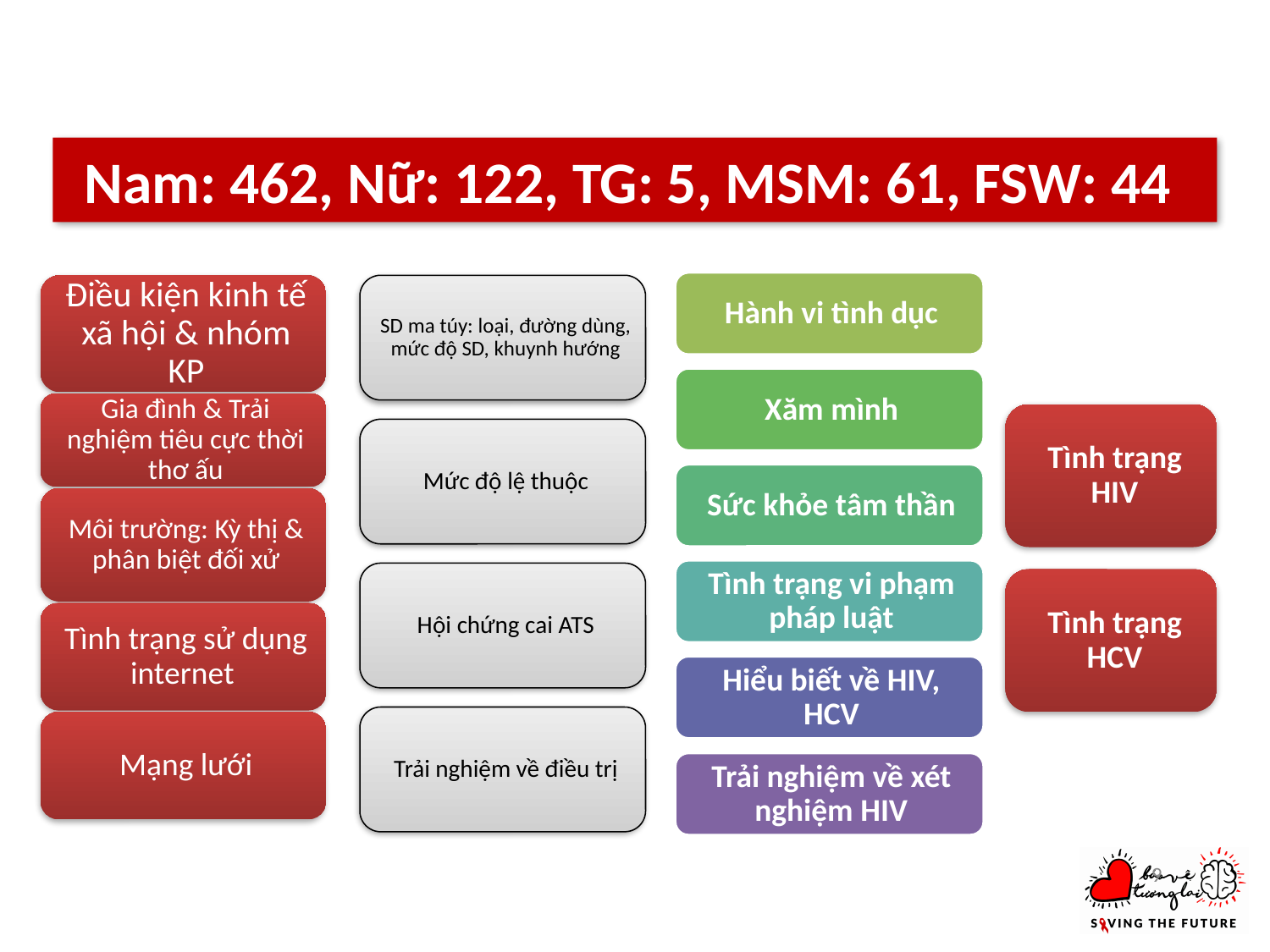

# Nam: 462, Nữ: 122, TG: 5, MSM: 61, FSW: 44
Hành vi tình dục
Xăm mình
Sức khỏe tâm thần
Tình trạng vi phạm pháp luật
Knowledge on HIV and HCV
Hiểu biết về HIV, HCV
Trải nghiệm về xét nghiệm HIV
SD ma túy: loại, đường dùng, mức độ SD, khuynh hướng
Mức độ lệ thuộc
Hội chứng cai ATS
Trải nghiệm về điều trị
Điều kiện kinh tế xã hội & nhóm KP
Gia đình & Trải nghiệm tiêu cực thời thơ ấu
Môi trường: Kỳ thị & phân biệt đối xử
Tình trạng sử dụng internet
Mạng lưới
Tình trạng HIV
Tình trạng HCV
9